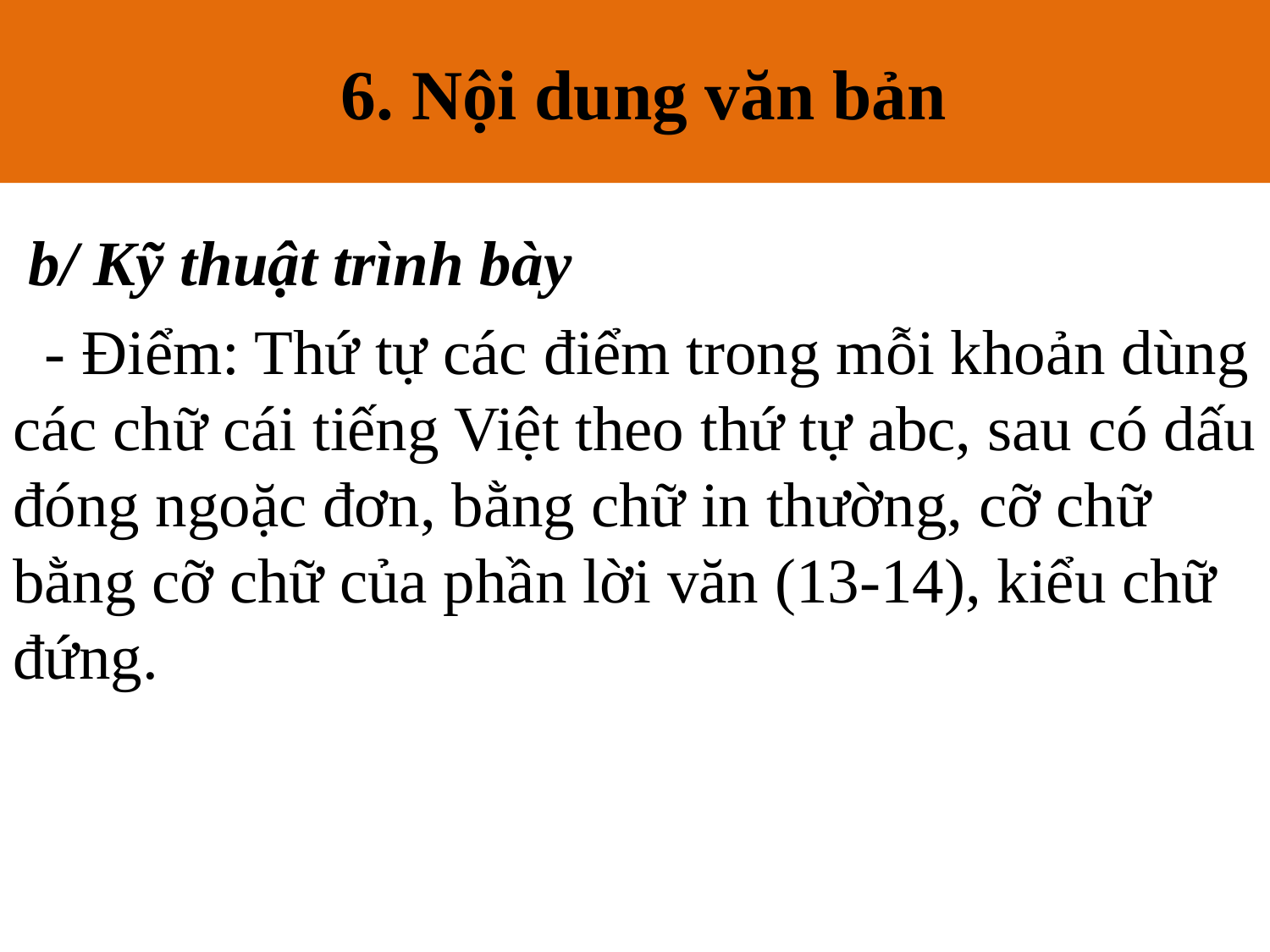

6. Nội dung văn bản
# 6. Nội dung văn bản
 b/ Kỹ thuật trình bày
  - Điểm: Thứ tự các điểm trong mỗi khoản dùng các chữ cái tiếng Việt theo thứ tự abc, sau có dấu đóng ngoặc đơn, bằng chữ in thường, cỡ chữ bằng cỡ chữ của phần lời văn (13-14), kiểu chữ đứng.